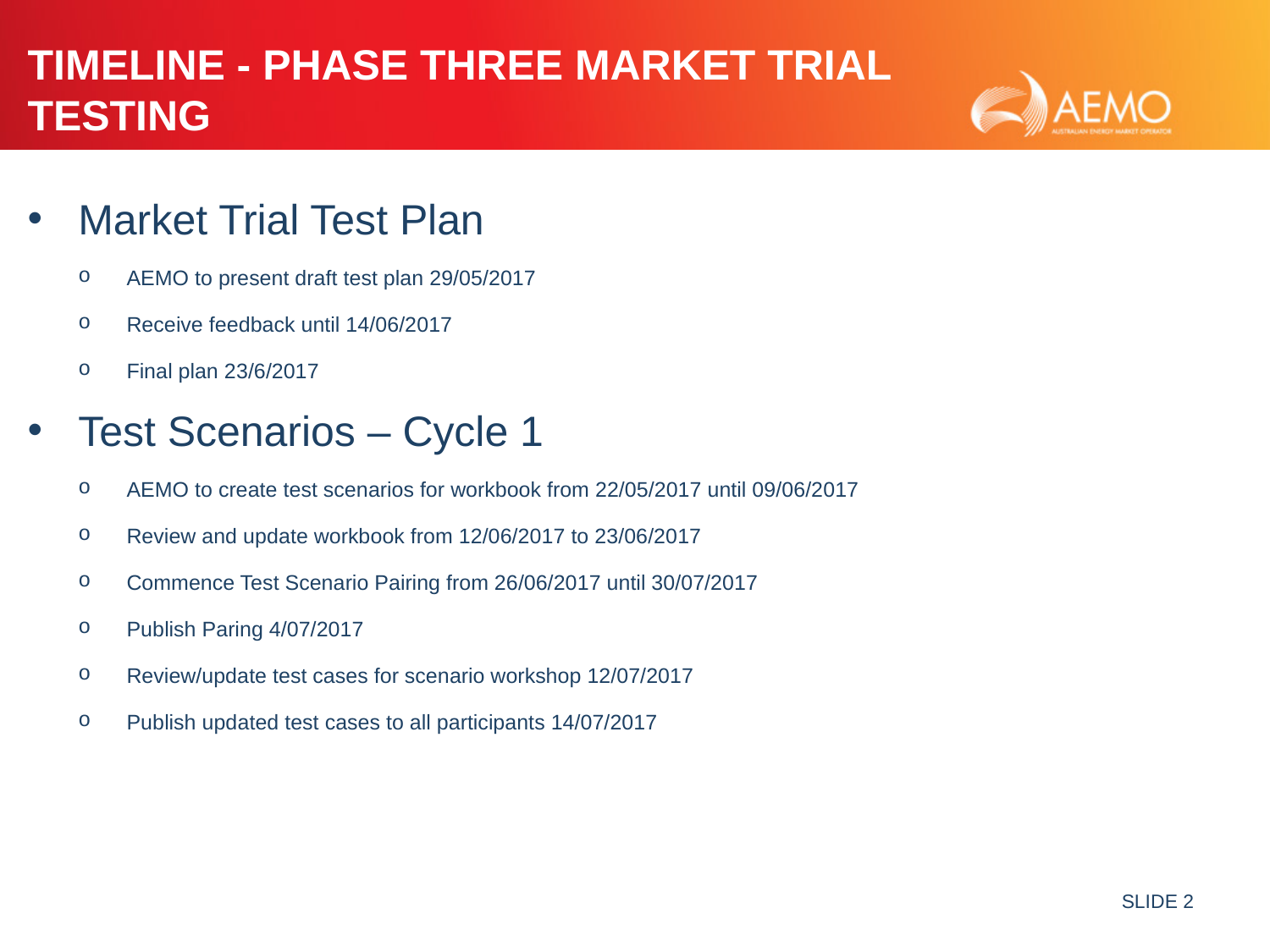

# Timeline - Phase Three Market Trial Testing
Market Trial Test Plan
AEMO to present draft test plan 29/05/2017
Receive feedback until 14/06/2017
Final plan 23/6/2017
Test Scenarios – Cycle 1
AEMO to create test scenarios for workbook from 22/05/2017 until 09/06/2017
Review and update workbook from 12/06/2017 to 23/06/2017
Commence Test Scenario Pairing from 26/06/2017 until 30/07/2017
Publish Paring 4/07/2017
Review/update test cases for scenario workshop 12/07/2017
Publish updated test cases to all participants 14/07/2017